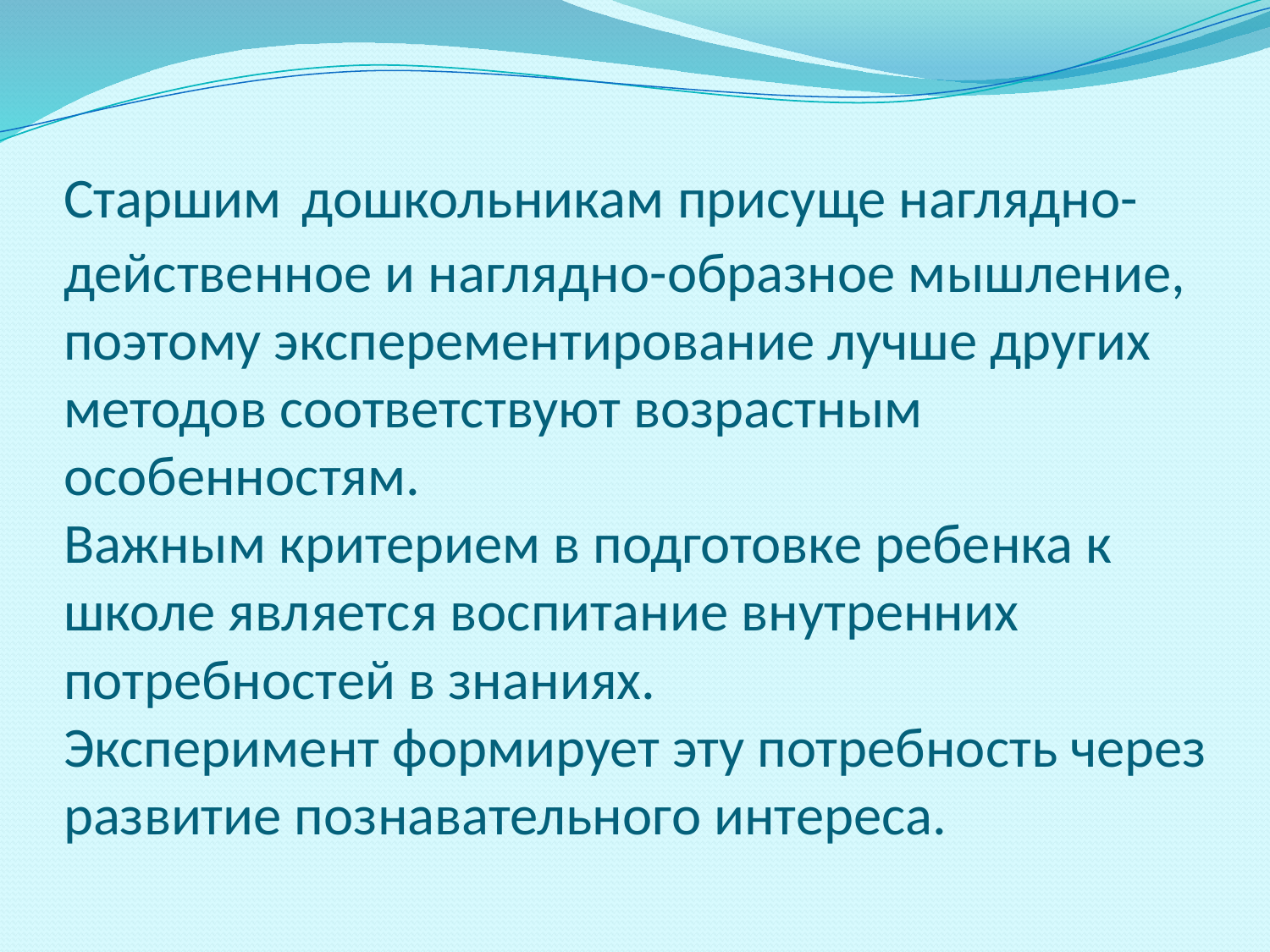

# Старшим дошкольникам присуще наглядно-действенное и наглядно-образное мышление, поэтому эксперементирование лучше других методов соответствуют возрастным особенностям. Важным критерием в подготовке ребенка к школе является воспитание внутренних потребностей в знаниях. Эксперимент формирует эту потребность через развитие познавательного интереса.